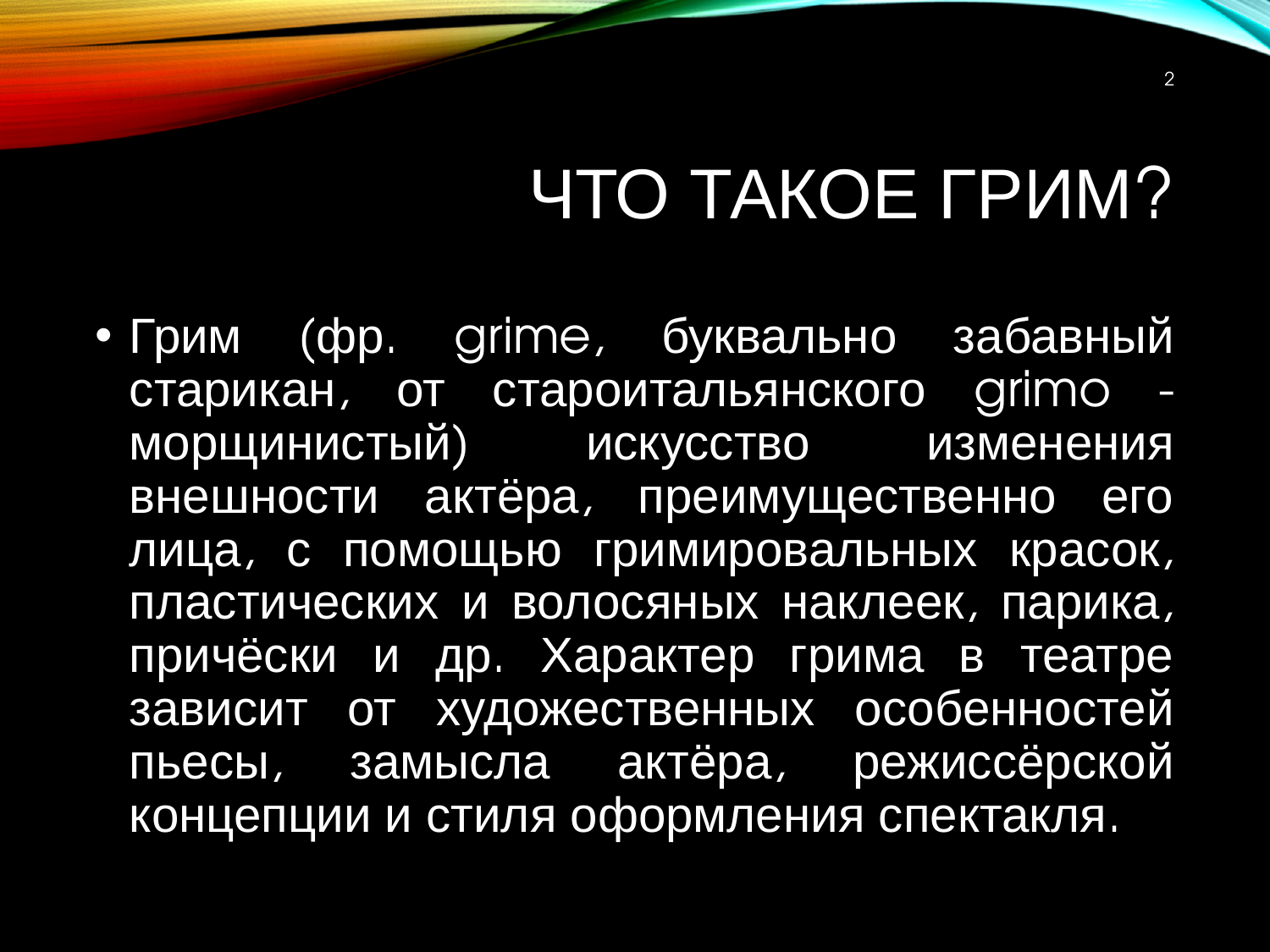

2
# Что такое грим?
Грим (фр. grime, буквально забавный старикан, от староитальянского grimo - морщинистый) искусство изменения внешности актёра, преимущественно его лица, с помощью гримировальных красок, пластических и волосяных наклеек, парика, причёски и др. Характер грима в театре зависит от художественных особенностей пьесы, замысла актёра, режиссёрской концепции и стиля оформления спектакля.